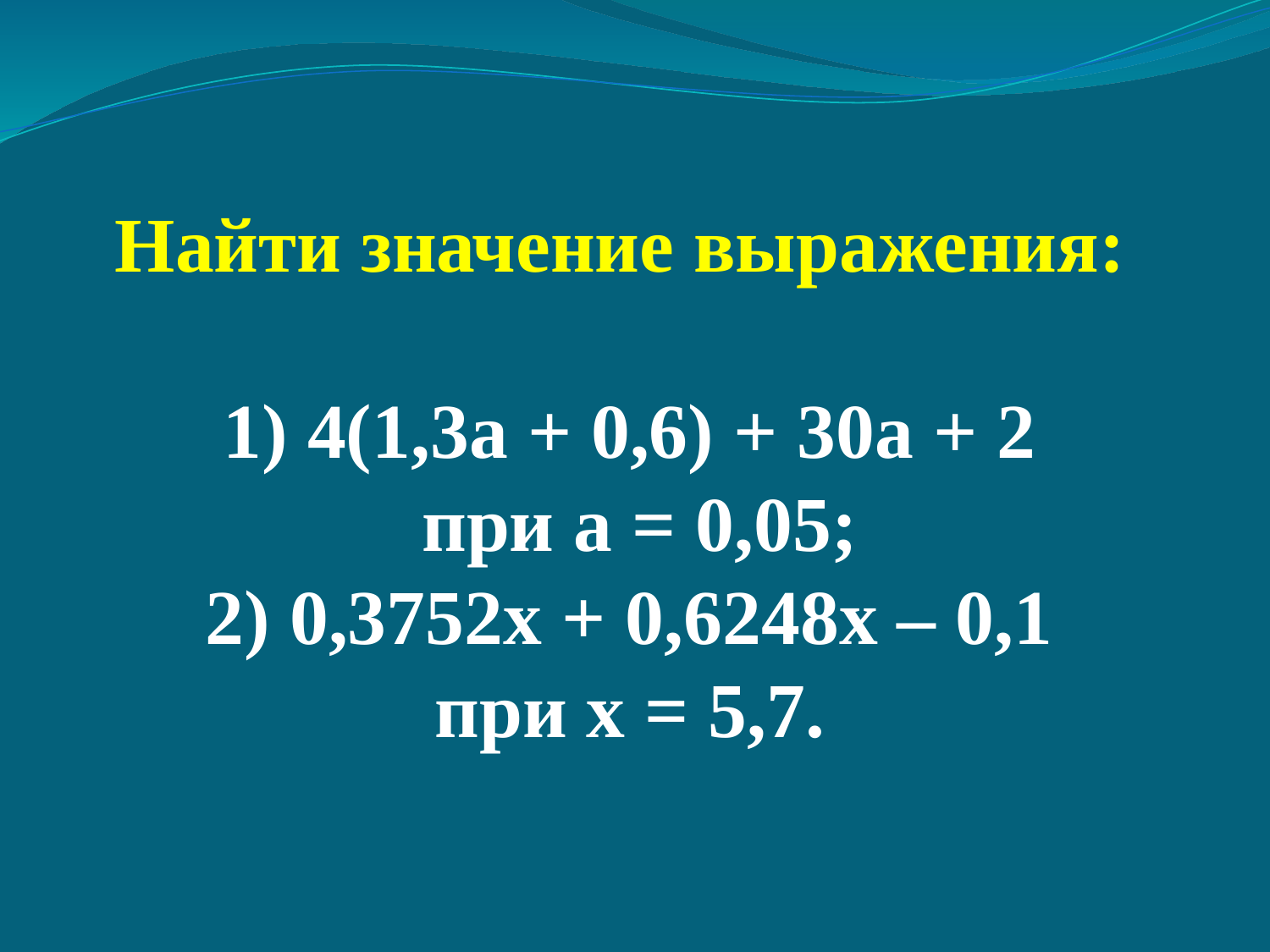

Найти значение выражения:

1) 4(1,3а + 0,6) + 30а + 2
при а = 0,05;
2) 0,3752х + 0,6248х – 0,1
при х = 5,7.